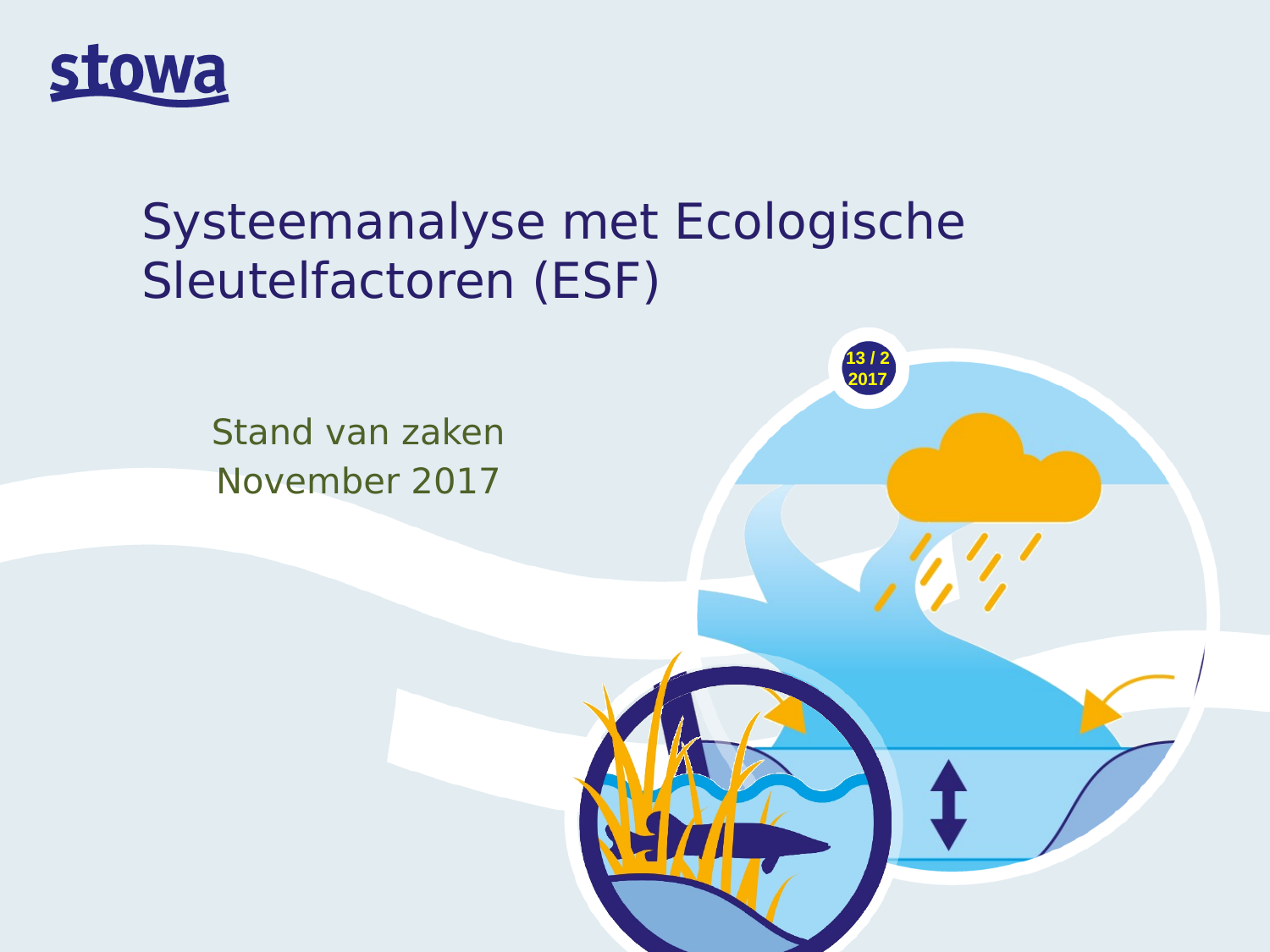

# Systeemanalyse met Ecologische Sleutelfactoren (ESF)
13 / 2
2017
Stand van zaken
November 2017